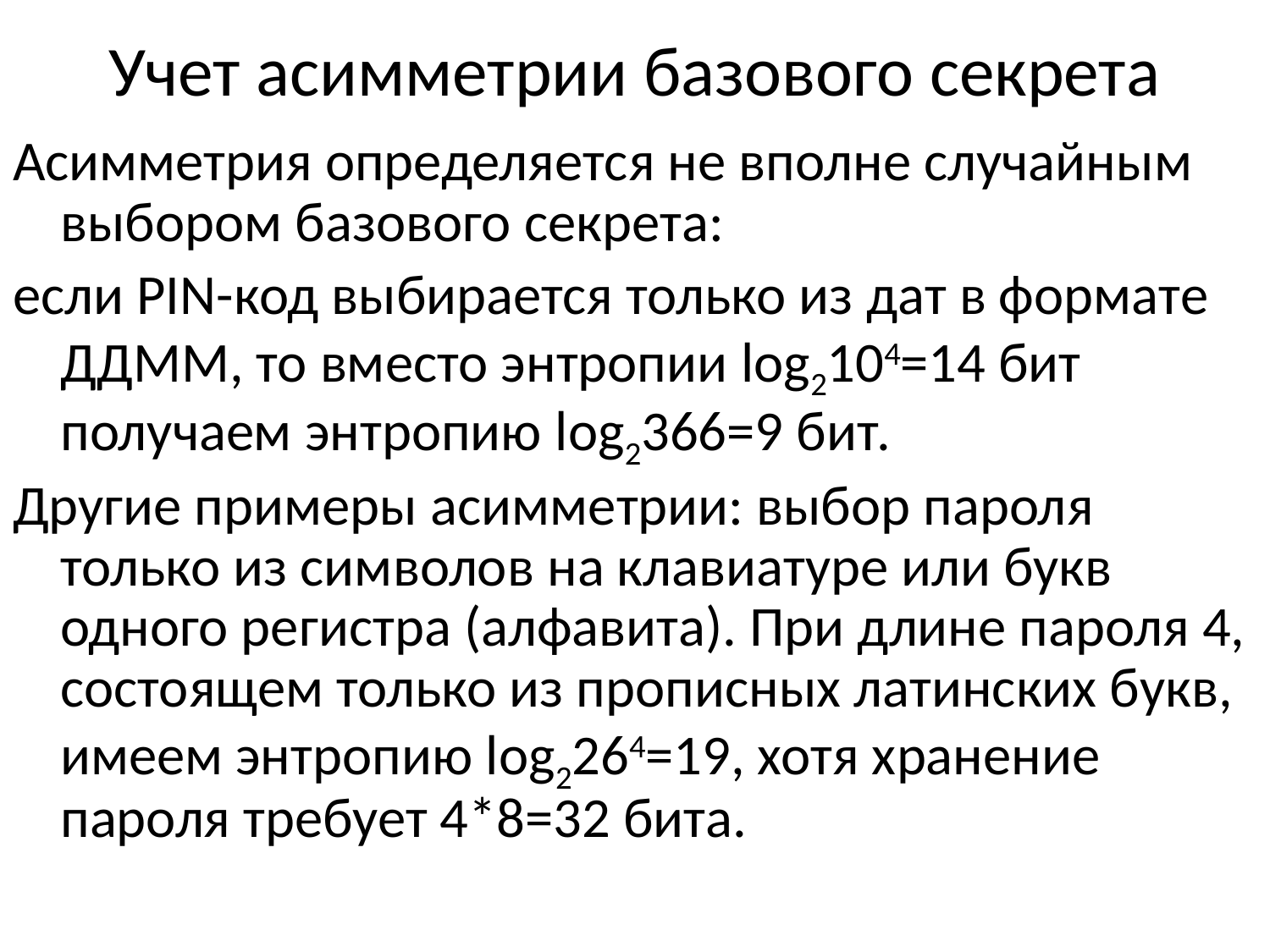

# Учет асимметрии базового секрета
Асимметрия определяется не вполне случайным выбором базового секрета:
если PIN-код выбирается только из дат в формате ДДММ, то вместо энтропии log2104=14 бит получаем энтропию log2366=9 бит.
Другие примеры асимметрии: выбор пароля только из символов на клавиатуре или букв одного регистра (алфавита). При длине пароля 4, состоящем только из прописных латинских букв, имеем энтропию log2264=19, хотя хранение пароля требует 4*8=32 бита.